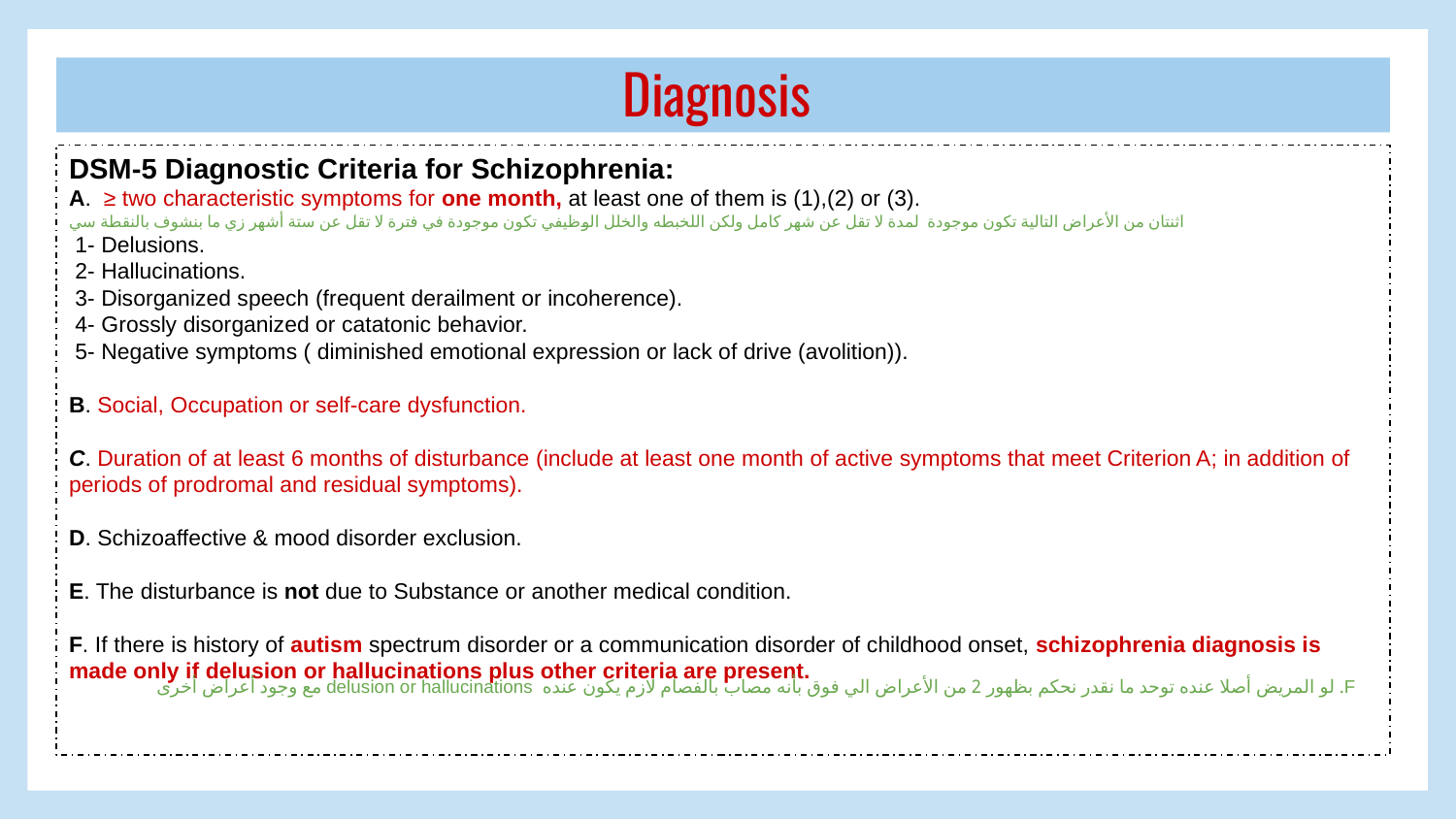

Diagnosis

DSM-5 Diagnostic Criteria for Schizophrenia:
A.  ≥ two characteristic symptoms for one month, at least one of them is (1),(2) or (3).
اثنتان من الأعراض التالية تكون موجودة  لمدة لا تقل عن شهر كامل ولكن اللخبطه والخلل الوظيفي تكون موجودة في فترة لا تقل عن ستة أشهر زي ما بنشوف بالنقطة سي
 1- Delusions.
 2- Hallucinations.
 3- Disorganized speech (frequent derailment or incoherence).
 4- Grossly disorganized or catatonic behavior.
 5- Negative symptoms ( diminished emotional expression or lack of drive (avolition)).

B. Social, Occupation or self-care dysfunction.

C. Duration of at least 6 months of disturbance (include at least one month of active symptoms that meet Criterion A; in addition of periods of prodromal and residual symptoms).

D. Schizoaffective & mood disorder exclusion.

E. The disturbance is not due to Substance or another medical condition.

F. If there is history of autism spectrum disorder or a communication disorder of childhood onset, schizophrenia diagnosis is made only if delusion or hallucinations plus other criteria are present.
F. لو المريض أصلا عنده توحد ما نقدر نحكم بظهور 2 من الأعراض الي فوق بأنه مصاب بالفصام لازم يكون عنده  delusion or hallucinations مع وجود أعراض أخرى